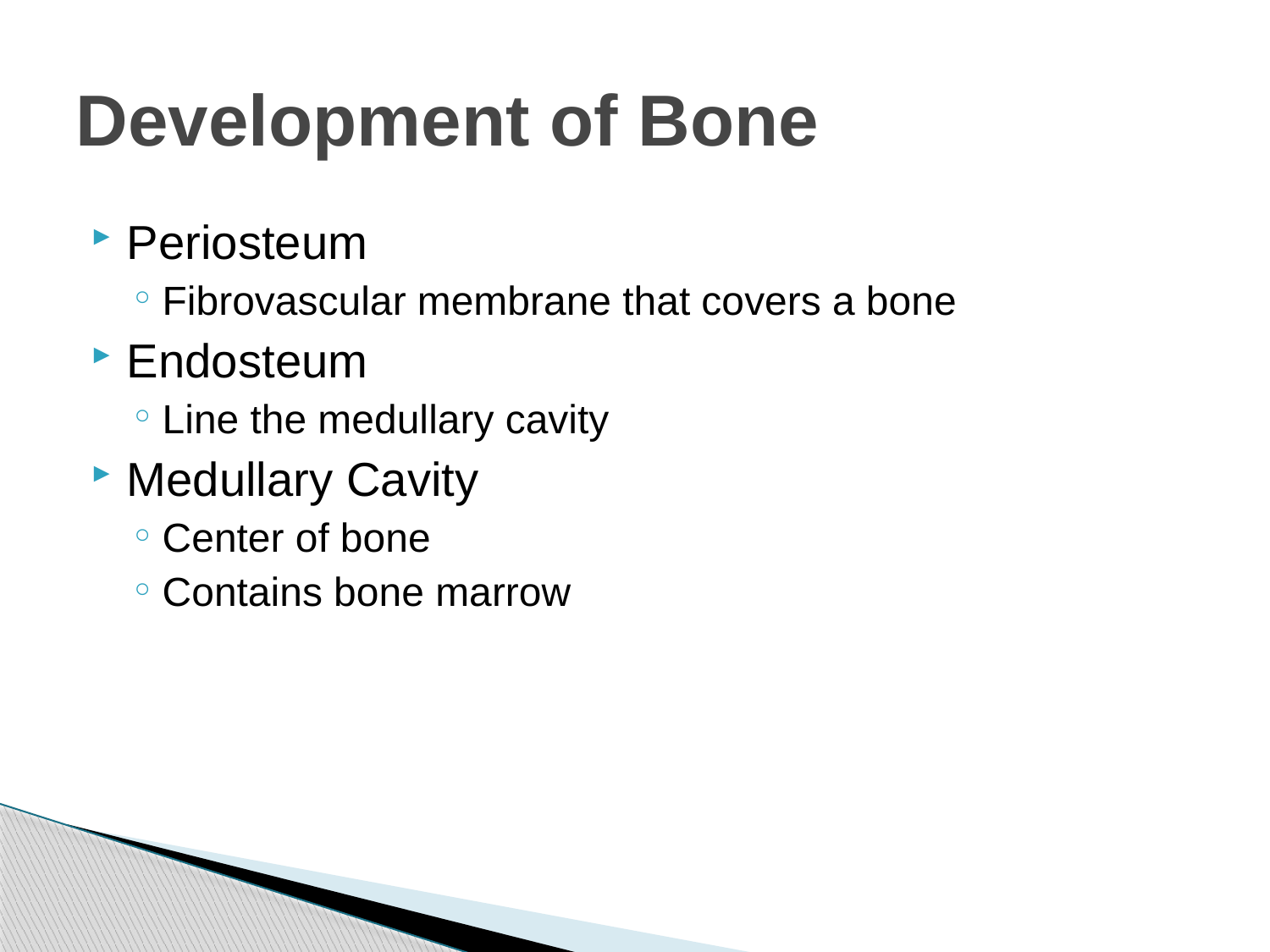

# Development of Bone
Periosteum
Fibrovascular membrane that covers a bone
Endosteum
Line the medullary cavity
Medullary Cavity
Center of bone
Contains bone marrow